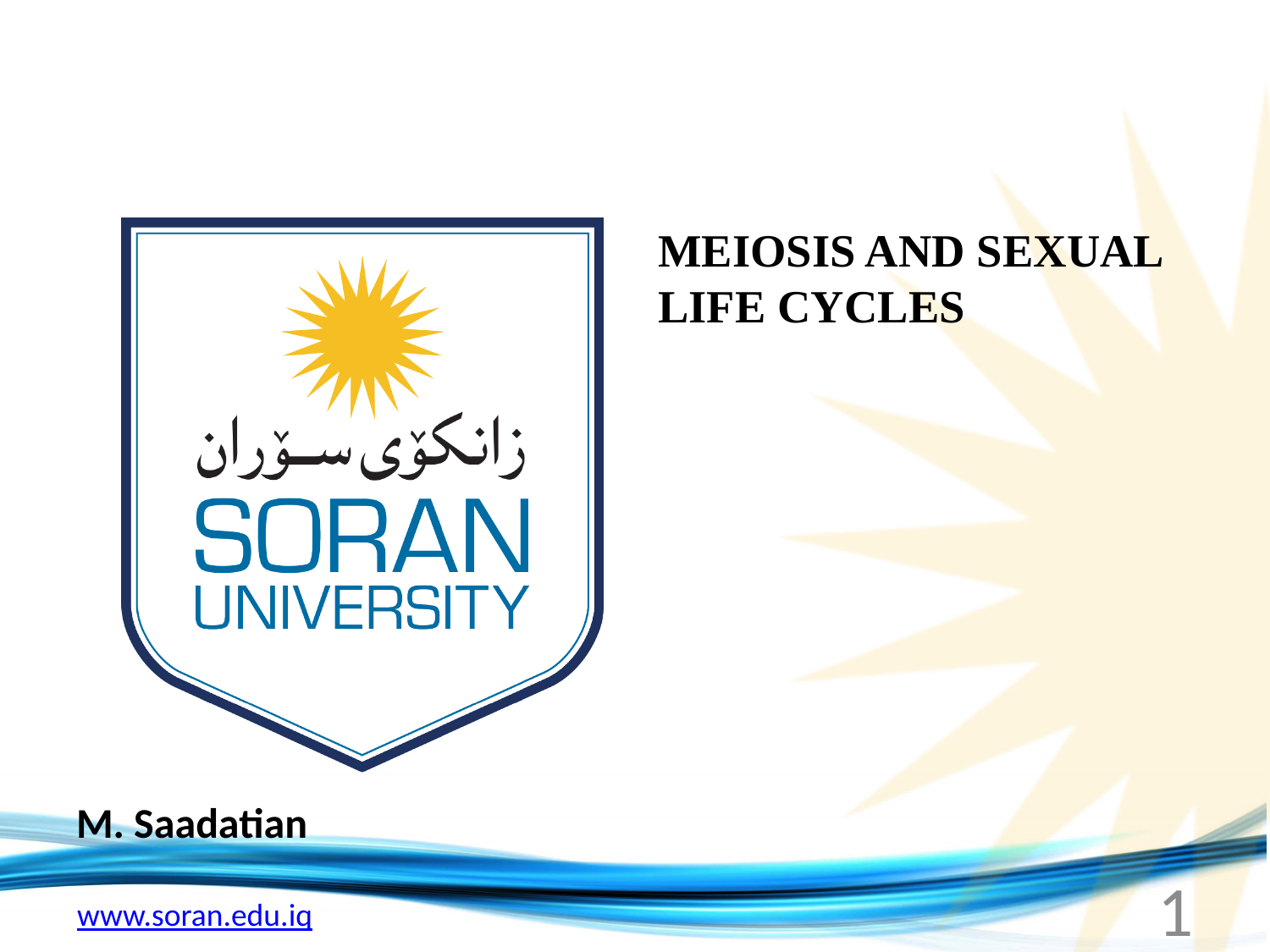

MEIOSIS AND SEXUAL LIFE CYCLES
M. Saadatian
1